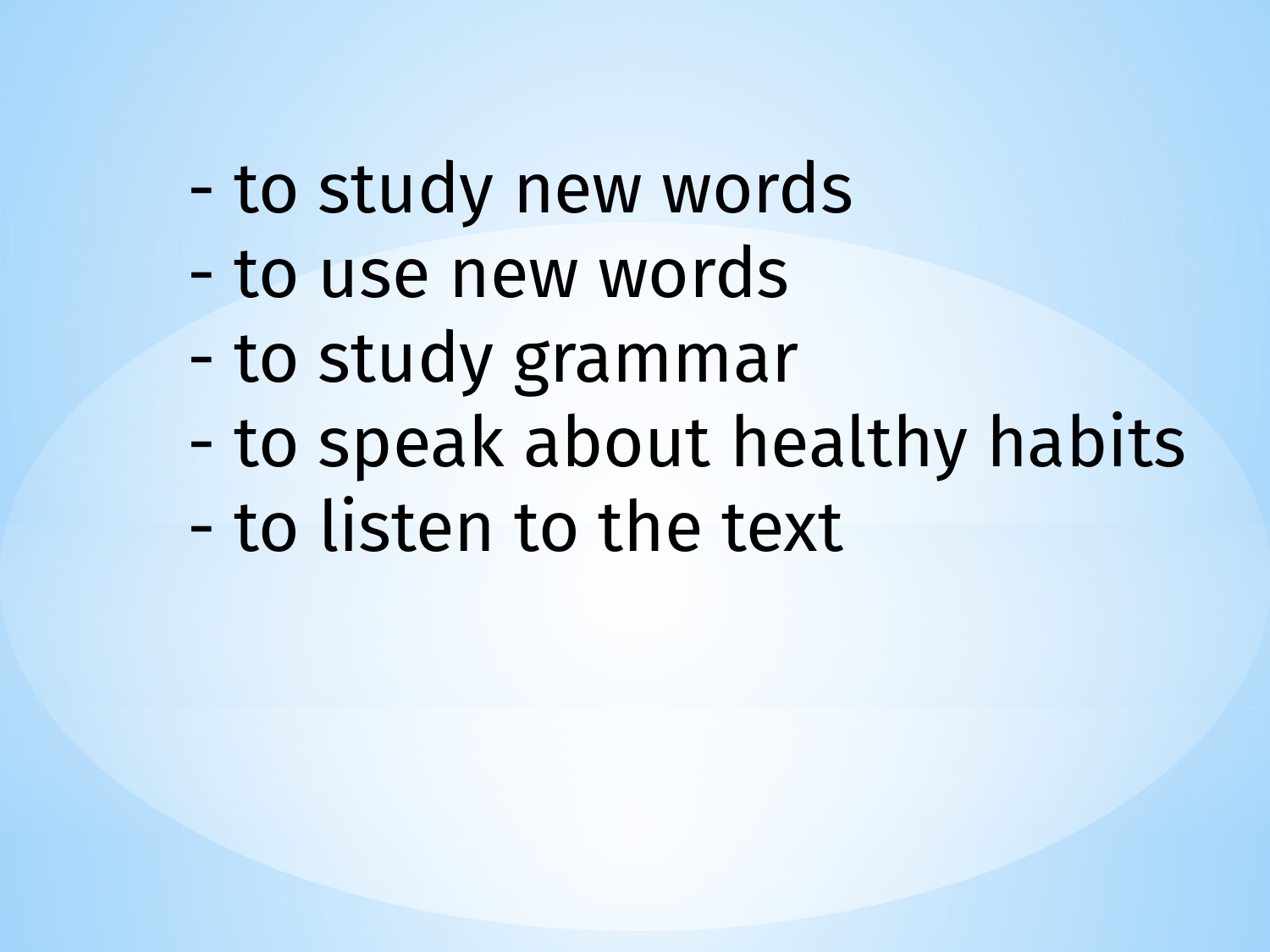

- to study new words
- to use new words
- to study grammar
- to speak about healthy habits
- to listen to the text